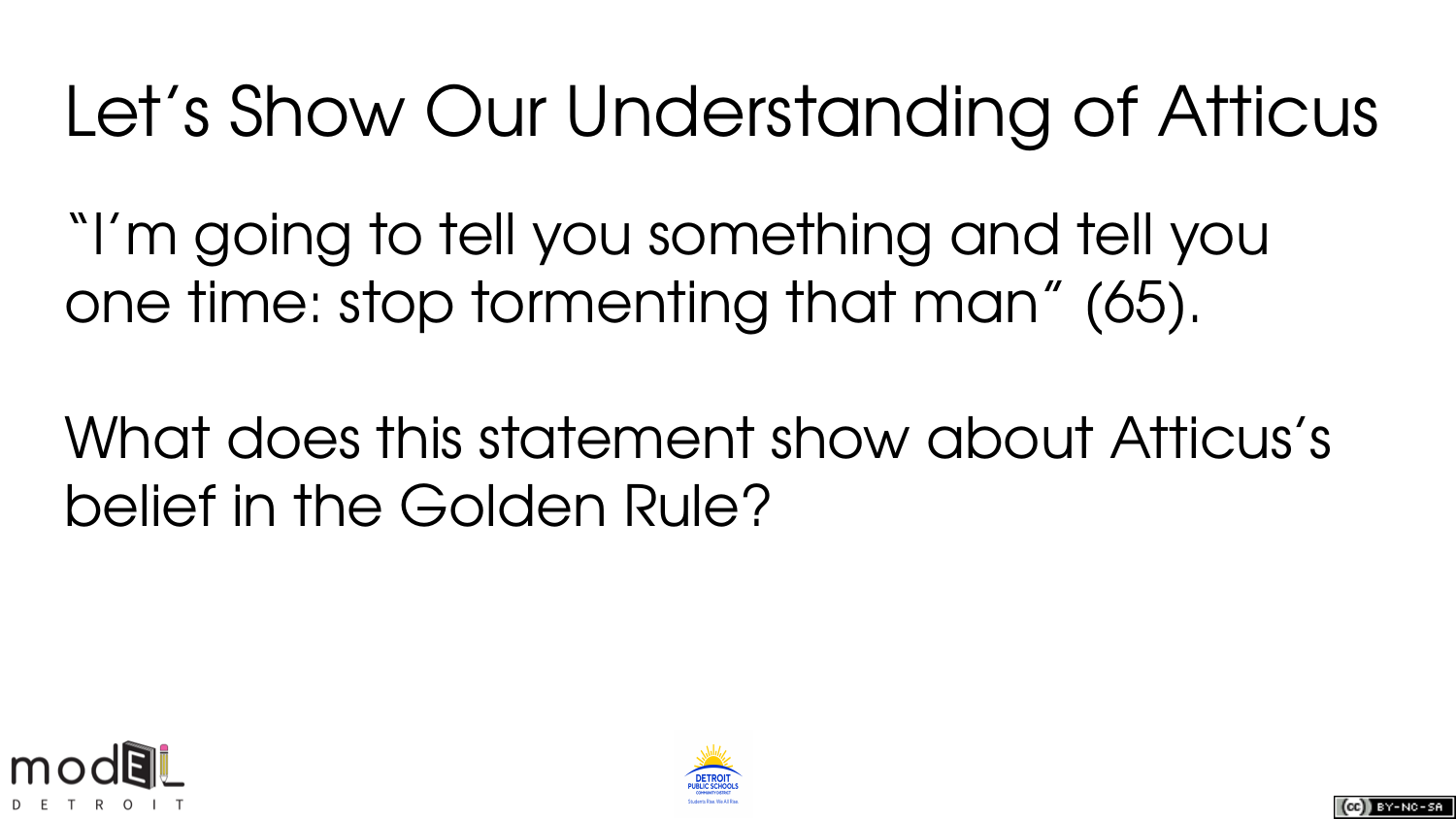

# Let’s Show Our Understanding of Atticus
“I’m going to tell you something and tell you one time: stop tormenting that man” (65).

What does this statement show about Atticus’s belief in the Golden Rule?